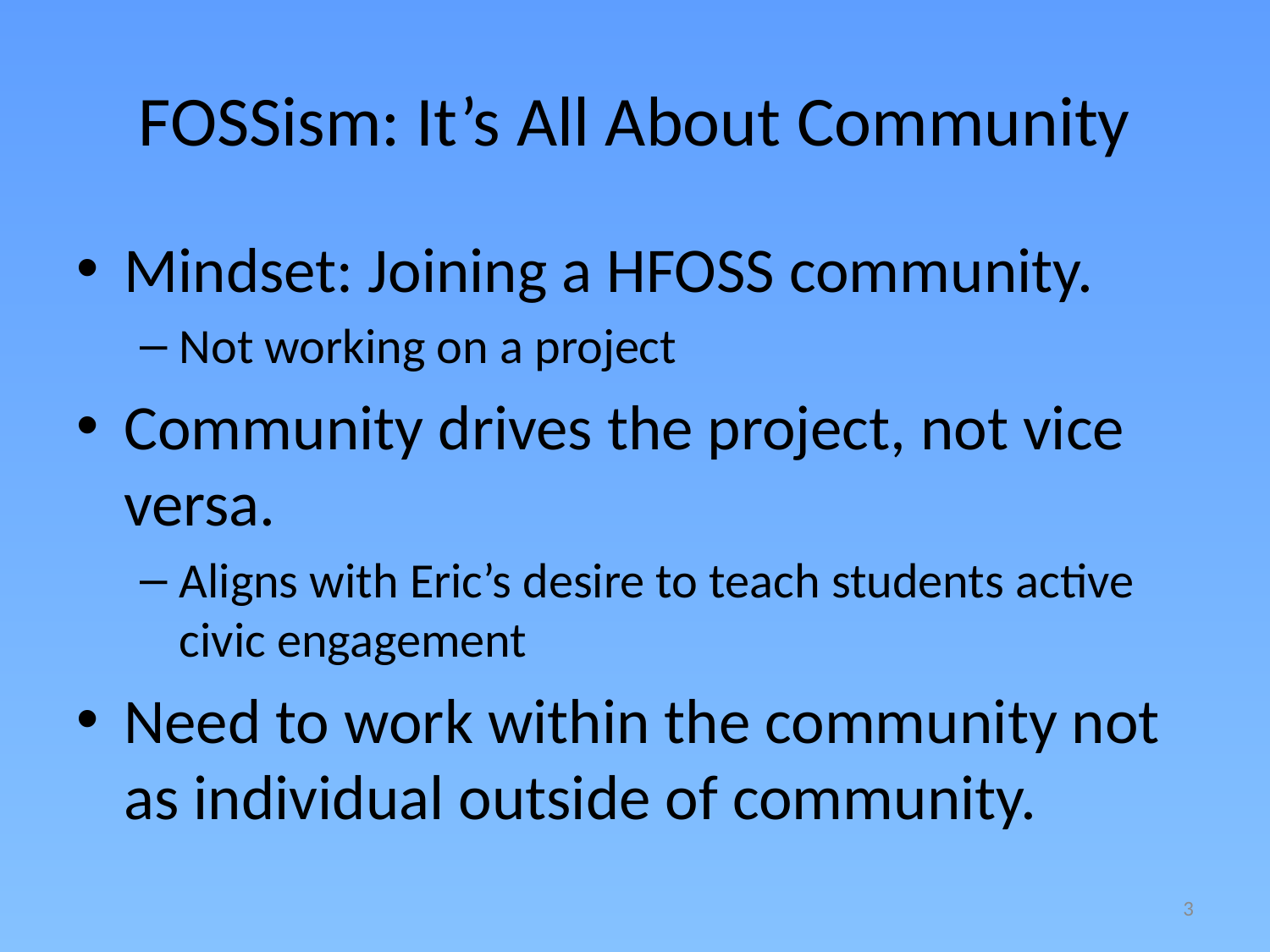

# FOSSism: It’s All About Community
Mindset: Joining a HFOSS community.
Not working on a project
Community drives the project, not vice versa.
Aligns with Eric’s desire to teach students active civic engagement
Need to work within the community not as individual outside of community.
3